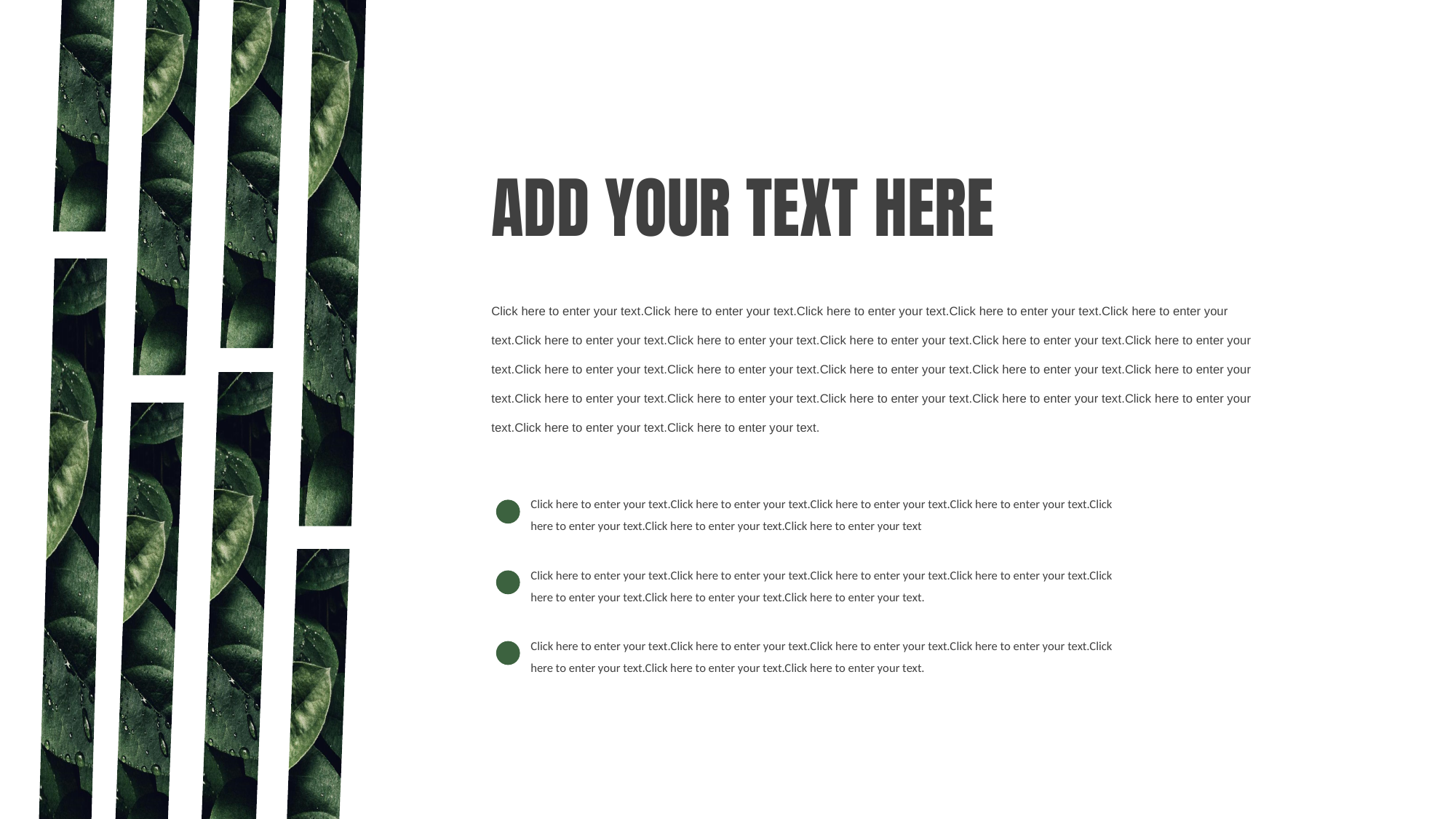

ADD YOUR TEXT HERE
Click here to enter your text.Click here to enter your text.Click here to enter your text.Click here to enter your text.Click here to enter your text.Click here to enter your text.Click here to enter your text.Click here to enter your text.Click here to enter your text.Click here to enter your text.Click here to enter your text.Click here to enter your text.Click here to enter your text.Click here to enter your text.Click here to enter your text.Click here to enter your text.Click here to enter your text.Click here to enter your text.Click here to enter your text.Click here to enter your text.Click here to enter your text.Click here to enter your text.
Click here to enter your text.Click here to enter your text.Click here to enter your text.Click here to enter your text.Click here to enter your text.Click here to enter your text.Click here to enter your text

Click here to enter your text.Click here to enter your text.Click here to enter your text.Click here to enter your text.Click here to enter your text.Click here to enter your text.Click here to enter your text.

Click here to enter your text.Click here to enter your text.Click here to enter your text.Click here to enter your text.Click here to enter your text.Click here to enter your text.Click here to enter your text.